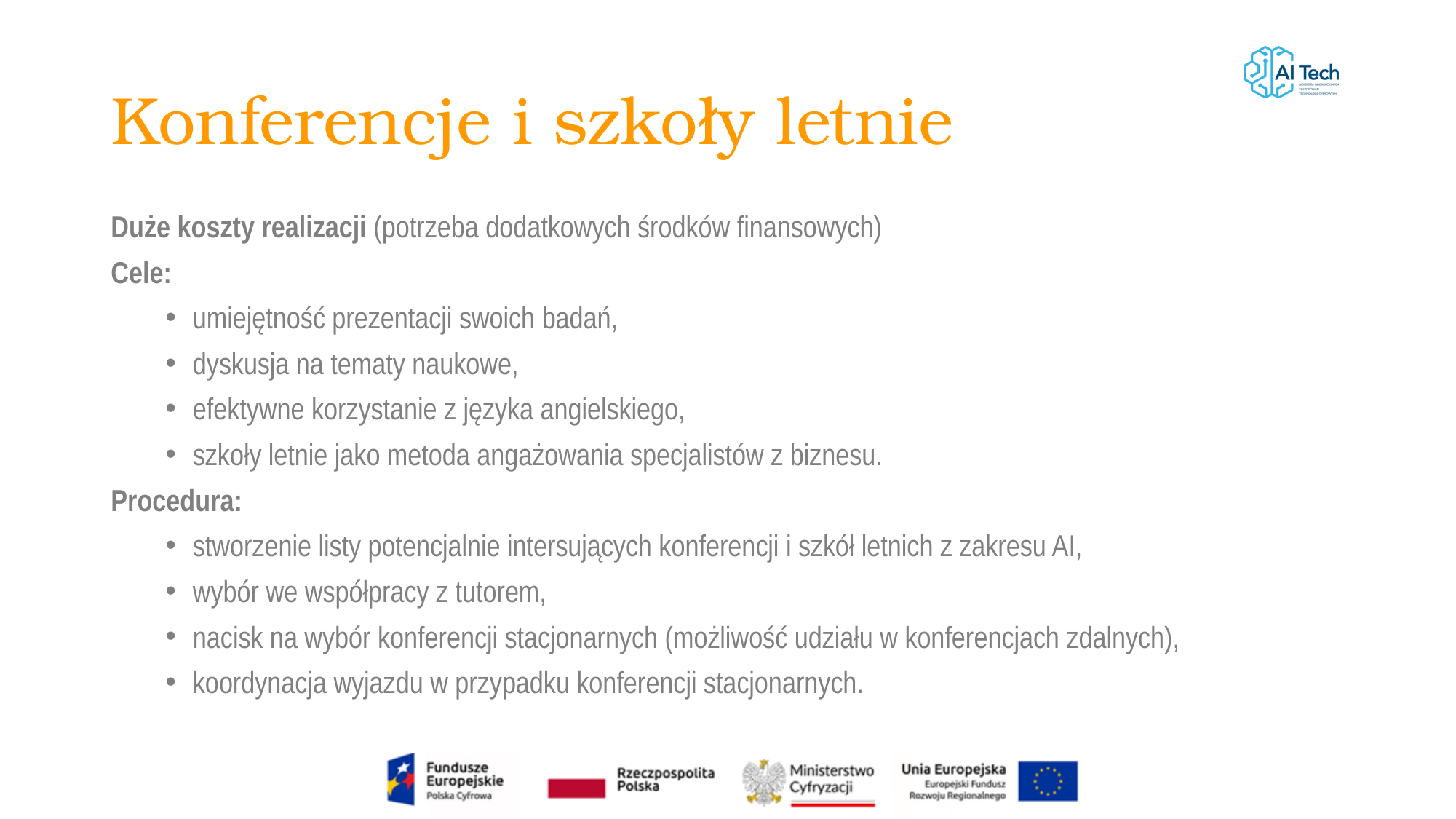

# Konferencje i szkoły letnie
Duże koszty realizacji (potrzeba dodatkowych środków finansowych)
Cele:
umiejętność prezentacji swoich badań,
dyskusja na tematy naukowe,
efektywne korzystanie z języka angielskiego,
szkoły letnie jako metoda angażowania specjalistów z biznesu.
Procedura:
stworzenie listy potencjalnie intersujących konferencji i szkół letnich z zakresu AI,
wybór we współpracy z tutorem,
nacisk na wybór konferencji stacjonarnych (możliwość udziału w konferencjach zdalnych),
koordynacja wyjazdu w przypadku konferencji stacjonarnych.